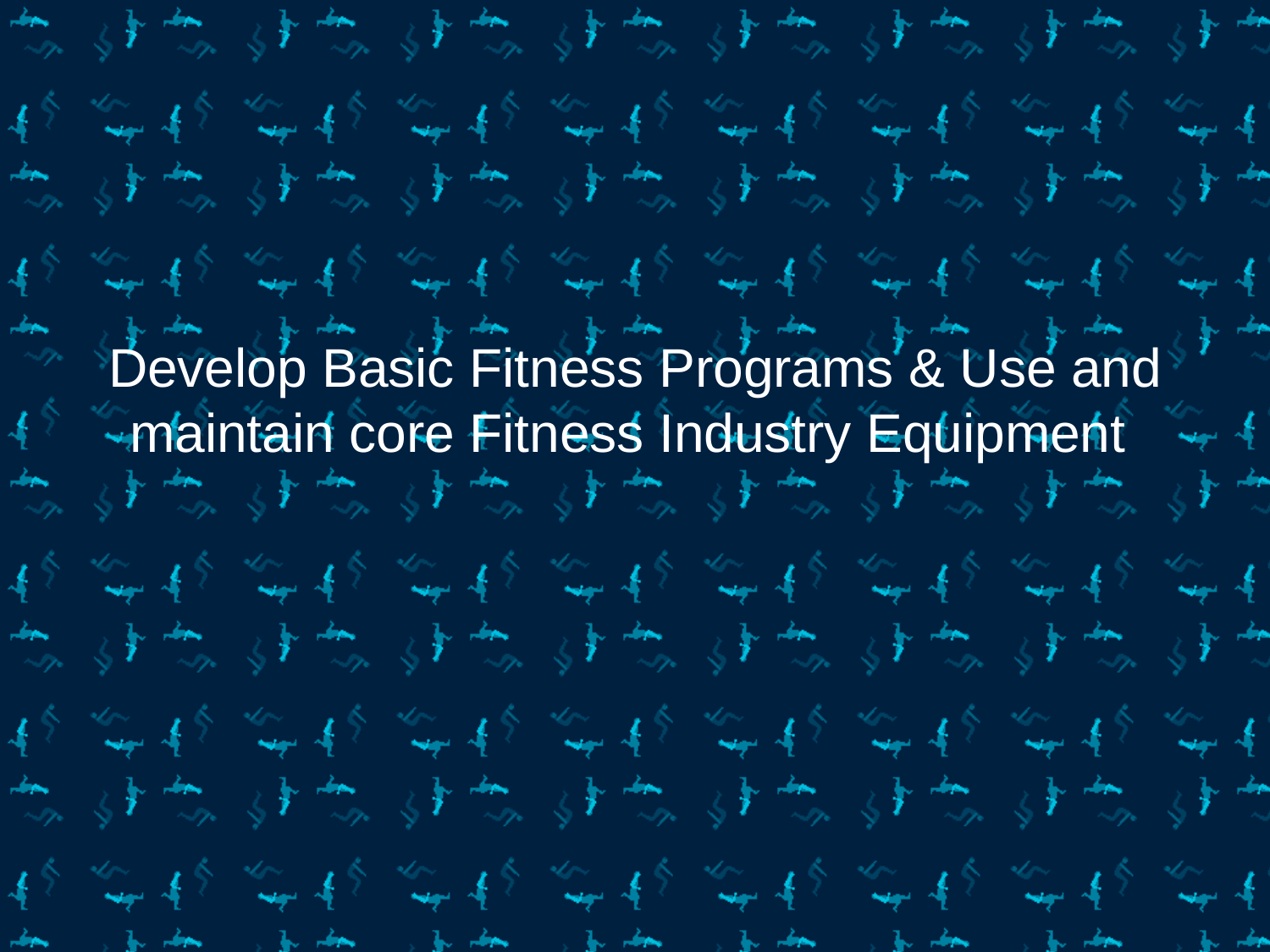

# Develop Basic Fitness Programs & Use and maintain core Fitness Industry Equipment